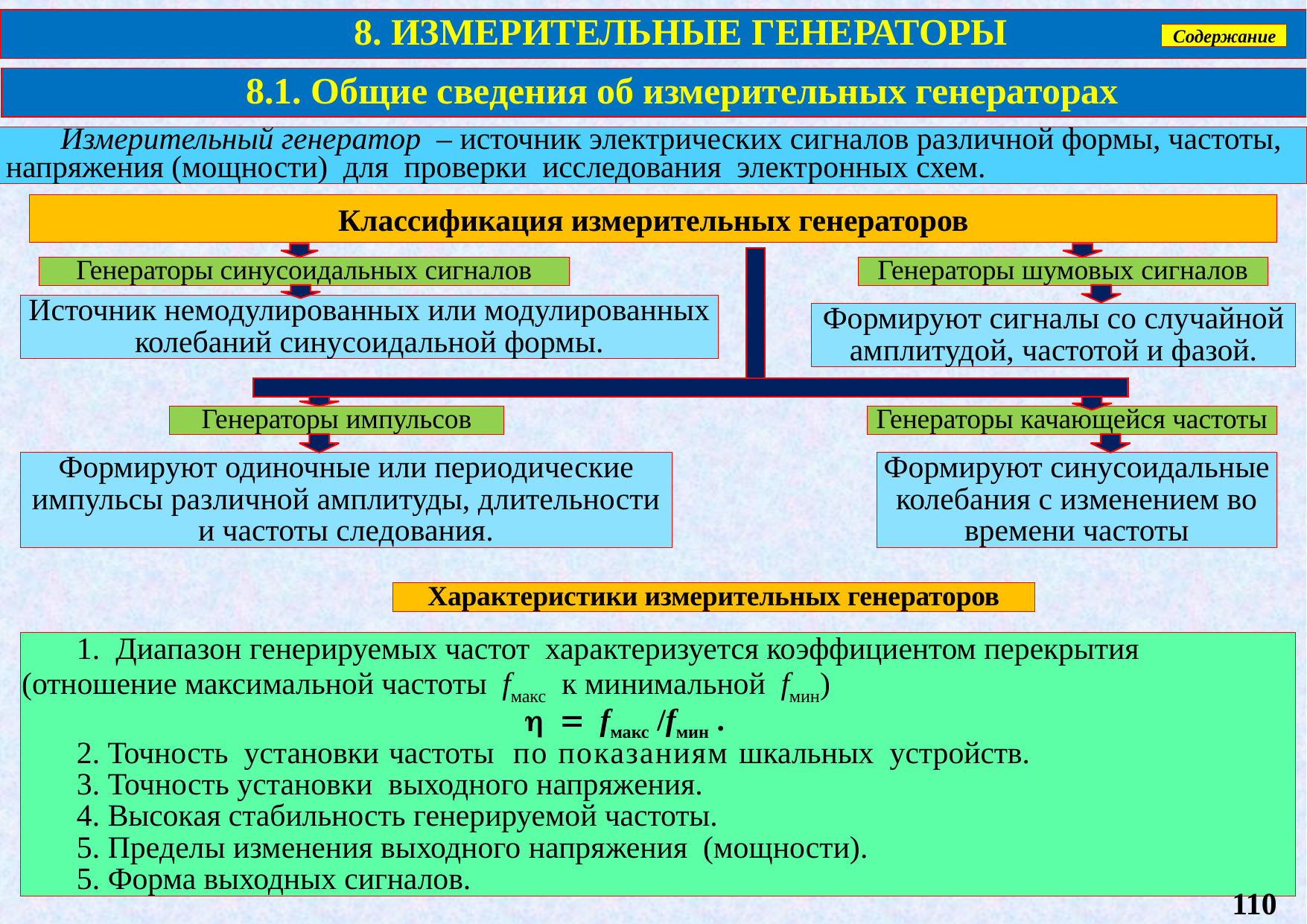

8. ИЗМЕРИТЕЛЬНЫЕ ГЕНЕРАТОРЫ
Содержание
8.1. Общие сведения об измерительных генераторах
Измерительный генератор  – источник электрических сигналов различной формы, частоты, напряжения (мощности)  для  проверки  исследования  электронных схем.
Классификация измерительных генераторов

Генераторы синусоидальных сигналов
Генераторы шумовых сигналов

Источник немодулированных или модулированных колебаний синусоидальной формы.
Формируют сигналы со случайной амплитудой, частотой и фазой.

Генераторы импульсов
Генераторы качающейся частоты

Формируют одиночные или периодические импульсы различной амплитуды, длительности и частоты следования.
Формируют синусоидальные колебания с изменением во времени частоты
Характеристики измерительных генераторов
1.  Диапазон генерируемых частот  характеризуется коэффициентом перекрытия (отношение максимальной частоты  fмакс  к минимальной  fмин)
                                                          η = fмакс /fмин .
2. Точность  установки частоты  по показаниям шкальных  устройств.
3. Точность установки  выходного напряжения.
4. Высокая стабильность генерируемой частоты.
5. Пределы изменения выходного напряжения  (мощности).
5. Форма выходных сигналов.
110